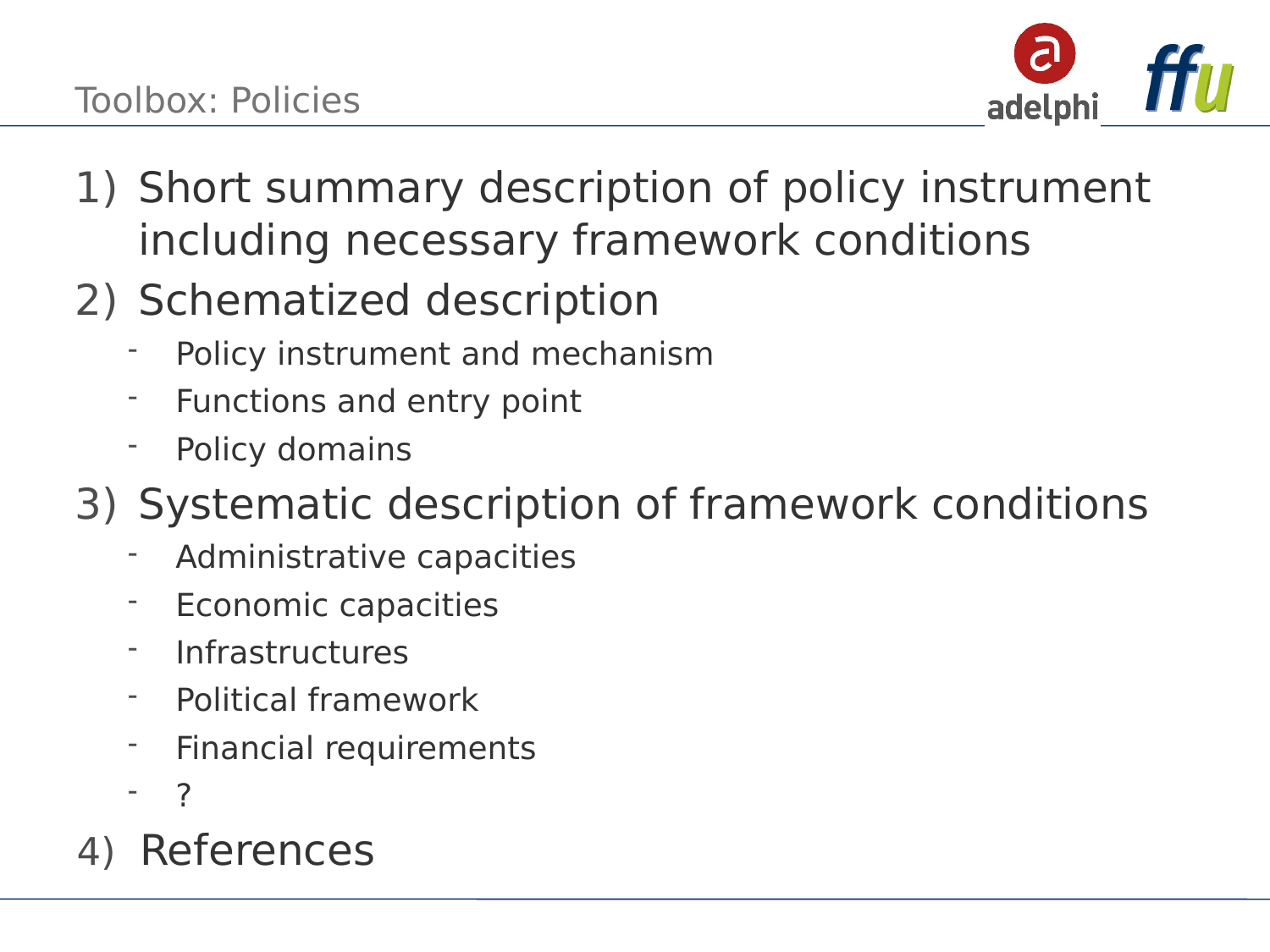

# Toolbox: Policies
Short summary description of policy instrument including necessary framework conditions
Schematized description
Policy instrument and mechanism
Functions and entry point
Policy domains
Systematic description of framework conditions
Administrative capacities
Economic capacities
Infrastructures
Political framework
Financial requirements
?
References